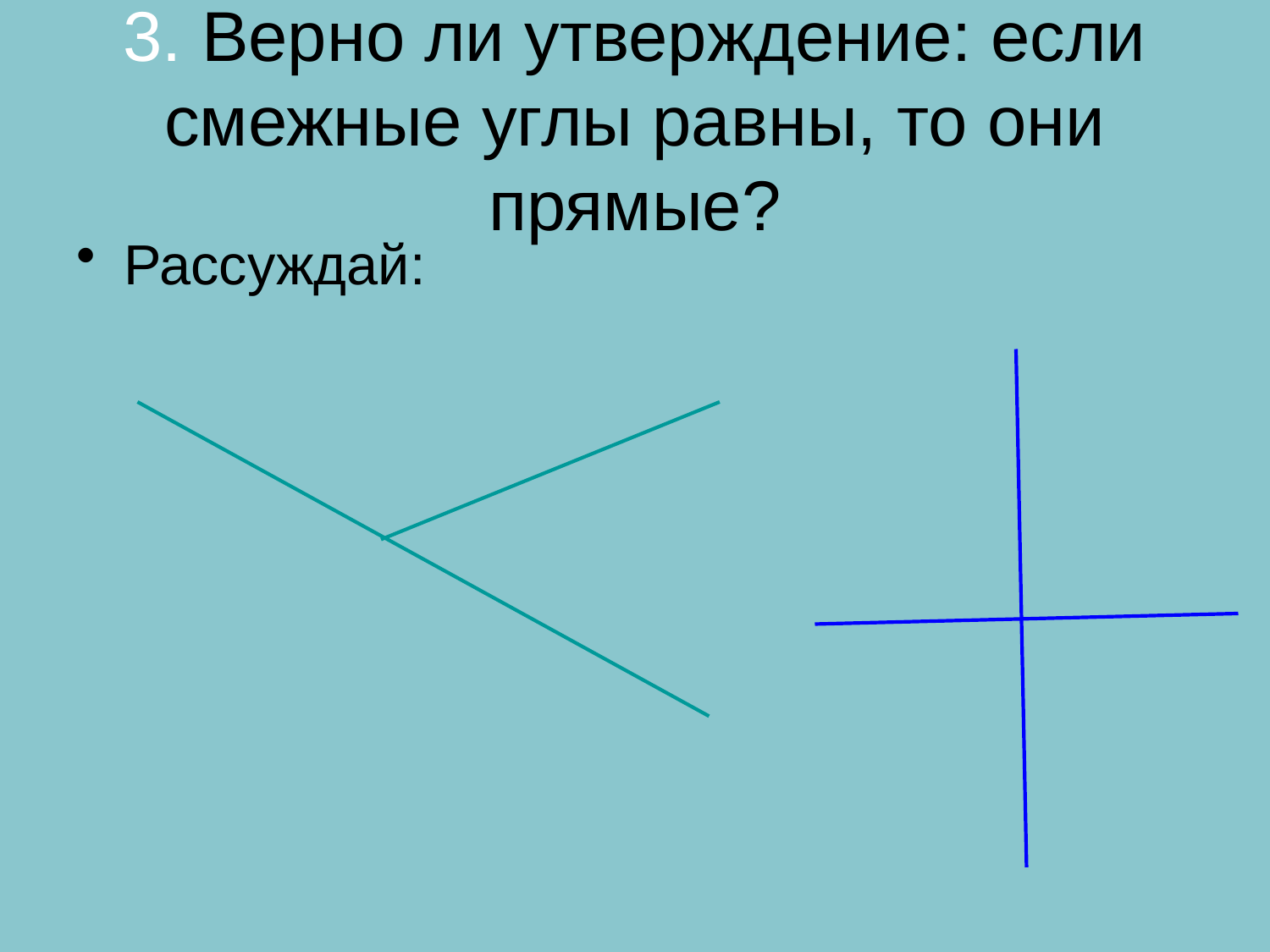

# 3. Верно ли утверждение: если смежные углы равны, то они прямые?
Рассуждай: